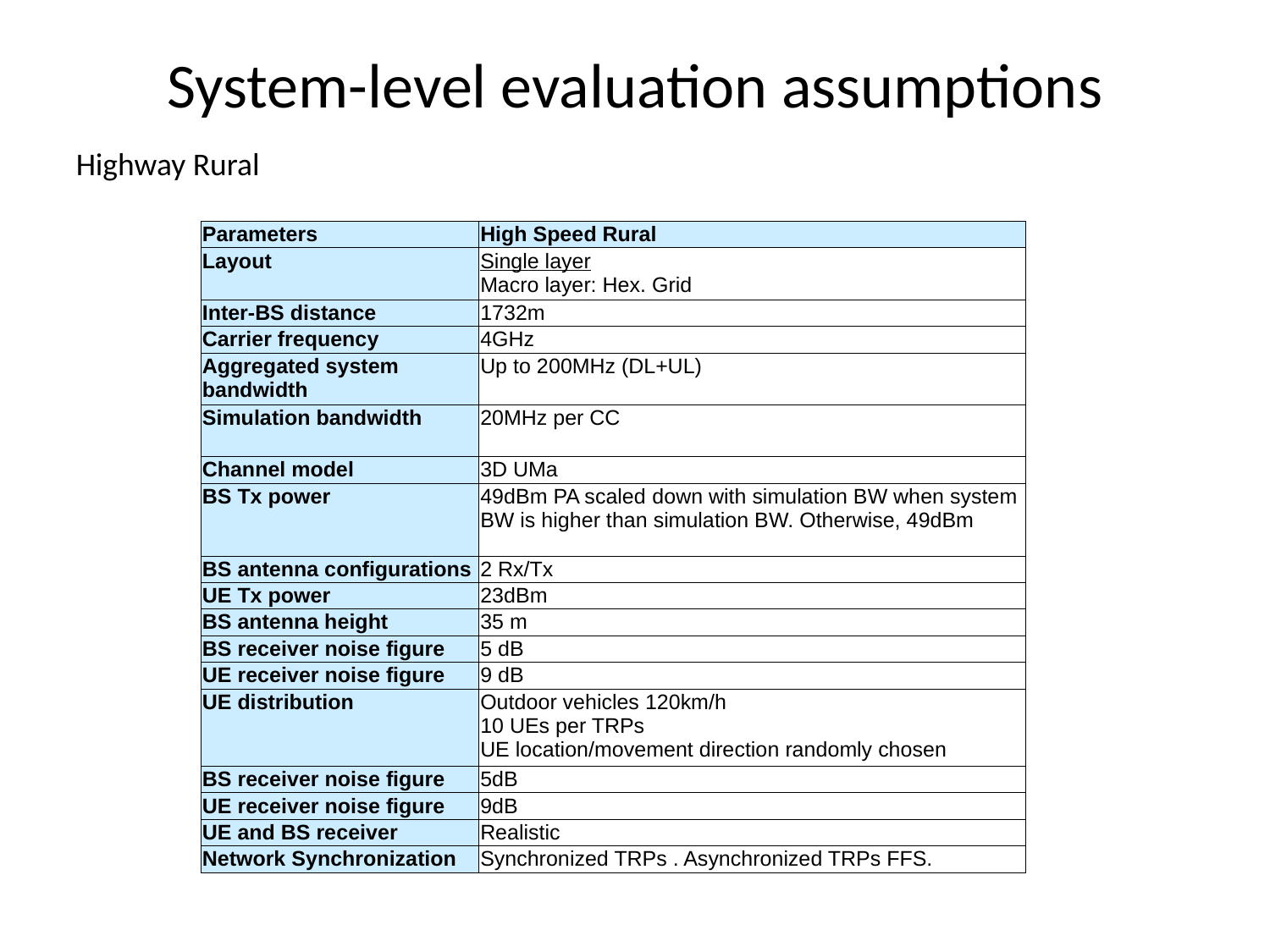

# System-level evaluation assumptions
Highway Rural
| Parameters | High Speed Rural |
| --- | --- |
| Layout | Single layer Macro layer: Hex. Grid |
| Inter-BS distance | 1732m |
| Carrier frequency | 4GHz |
| Aggregated system bandwidth | Up to 200MHz (DL+UL) |
| Simulation bandwidth | 20MHz per CC |
| Channel model | 3D UMa |
| BS Tx power | 49dBm PA scaled down with simulation BW when system BW is higher than simulation BW. Otherwise, 49dBm |
| BS antenna configurations | 2 Rx/Tx |
| UE Tx power | 23dBm |
| BS antenna height | 35 m |
| BS receiver noise figure | 5 dB |
| UE receiver noise figure | 9 dB |
| UE distribution | Outdoor vehicles 120km/h 10 UEs per TRPs UE location/movement direction randomly chosen |
| BS receiver noise figure | 5dB |
| UE receiver noise figure | 9dB |
| UE and BS receiver | Realistic |
| Network Synchronization | Synchronized TRPs . Asynchronized TRPs FFS. |